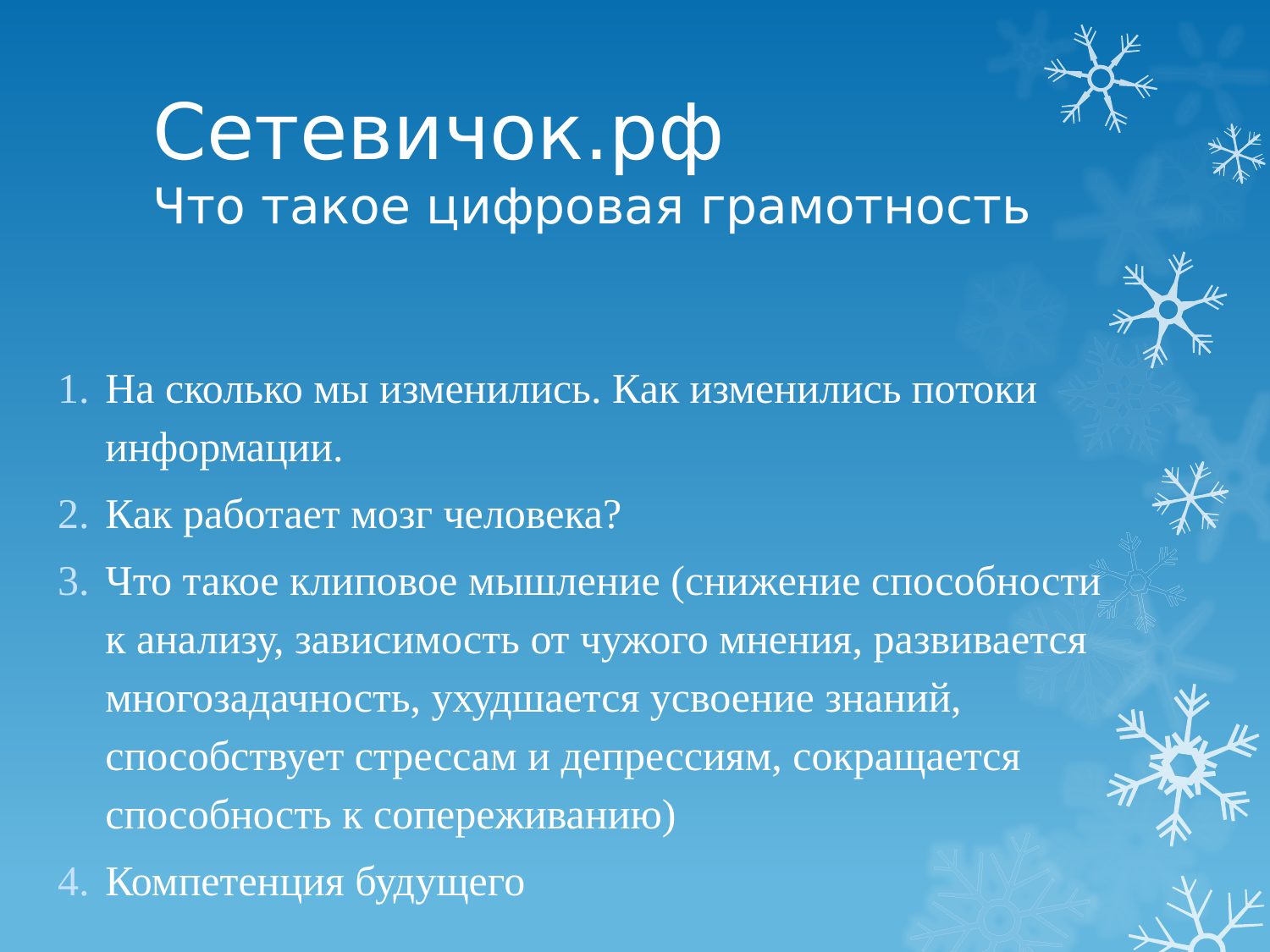

# Сетевичок.рф Что такое цифровая грамотность
На сколько мы изменились. Как изменились потоки информации.
Как работает мозг человека?
Что такое клиповое мышление (снижение способности к анализу, зависимость от чужого мнения, развивается многозадачность, ухудшается усвоение знаний, способствует стрессам и депрессиям, сокращается способность к сопереживанию)
Компетенция будущего